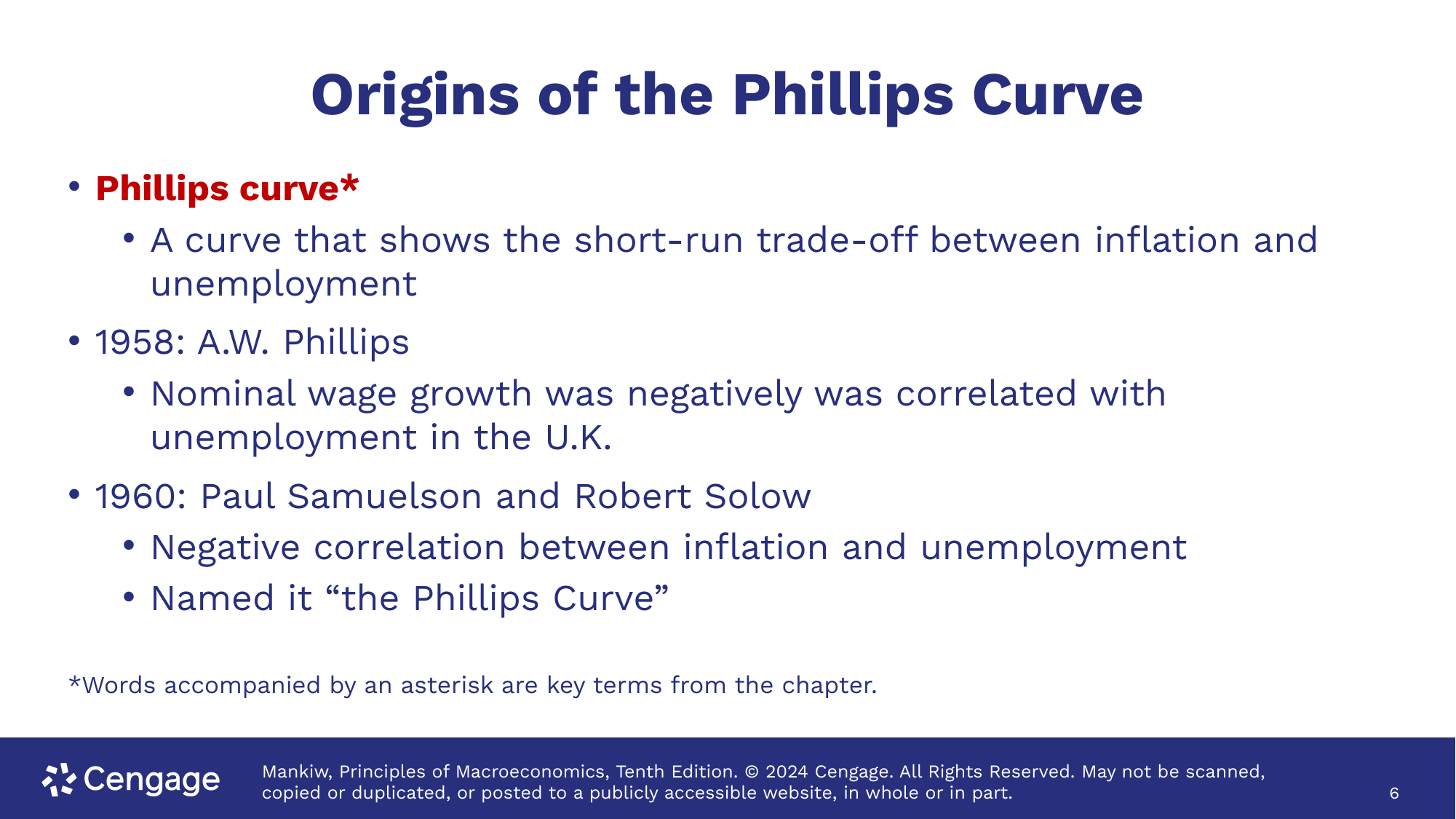

# Origins of the Phillips Curve
Phillips curve*
A curve that shows the short-run trade-off between inflation and unemployment
1958: A.W. Phillips
Nominal wage growth was negatively was correlated with unemployment in the U.K.
1960: Paul Samuelson and Robert Solow
Negative correlation between inflation and unemployment
Named it “the Phillips Curve”

*Words accompanied by an asterisk are key terms from the chapter.